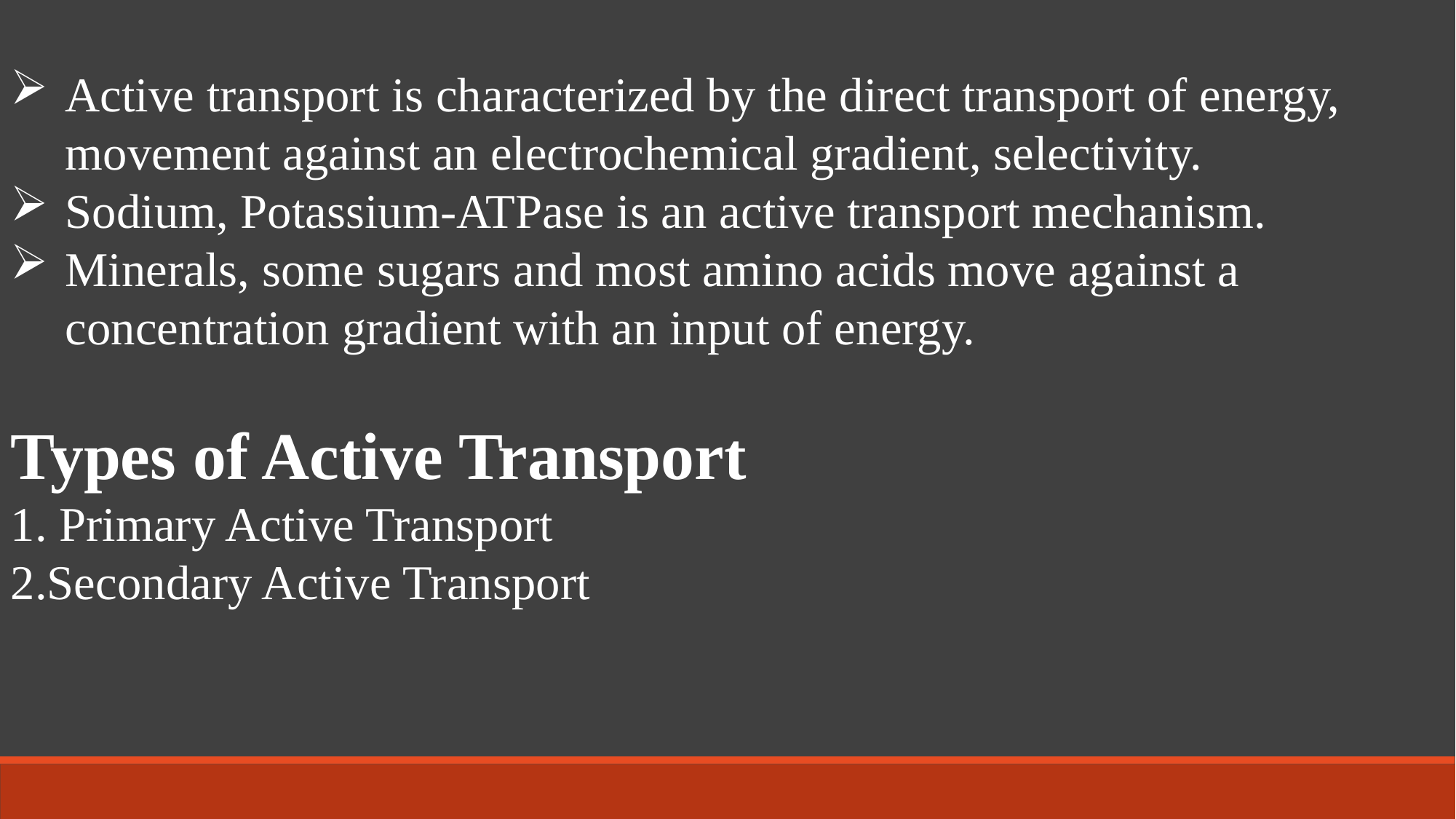

Active transport is characterized by the direct transport of energy, movement against an electrochemical gradient, selectivity.
Sodium, Potassium-ATPase is an active transport mechanism.
Minerals, some sugars and most amino acids move against a concentration gradient with an input of energy.

Types of Active Transport
1. Primary Active Transport
2.Secondary Active Transport